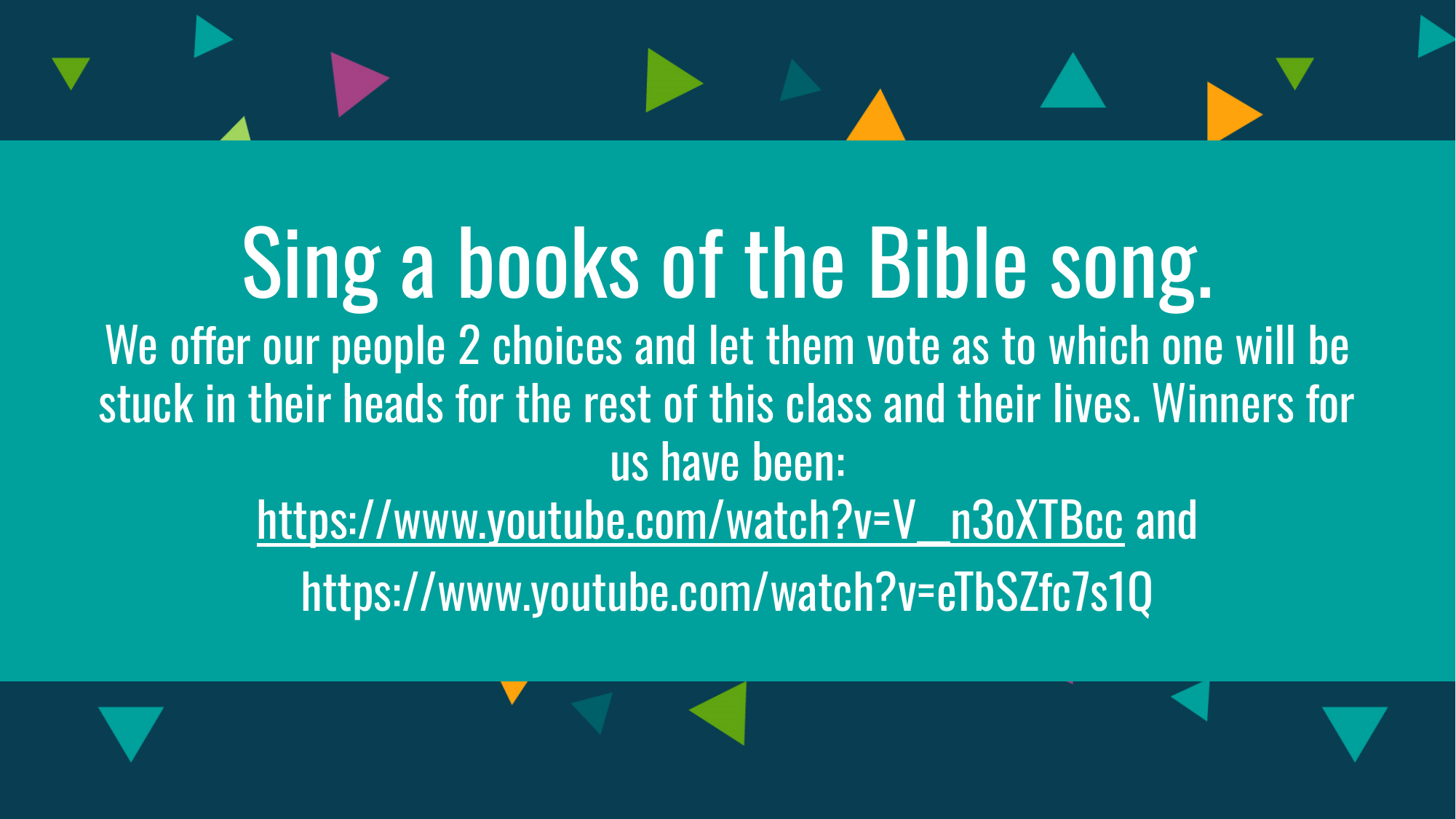

Sing a books of the Bible song.
We offer our people 2 choices and let them vote as to which one will be stuck in their heads for the rest of this class and their lives. Winners for us have been:
https://www.youtube.com/watch?v=V__n3oXTBcc and
https://www.youtube.com/watch?v=eTbSZfc7s1Q